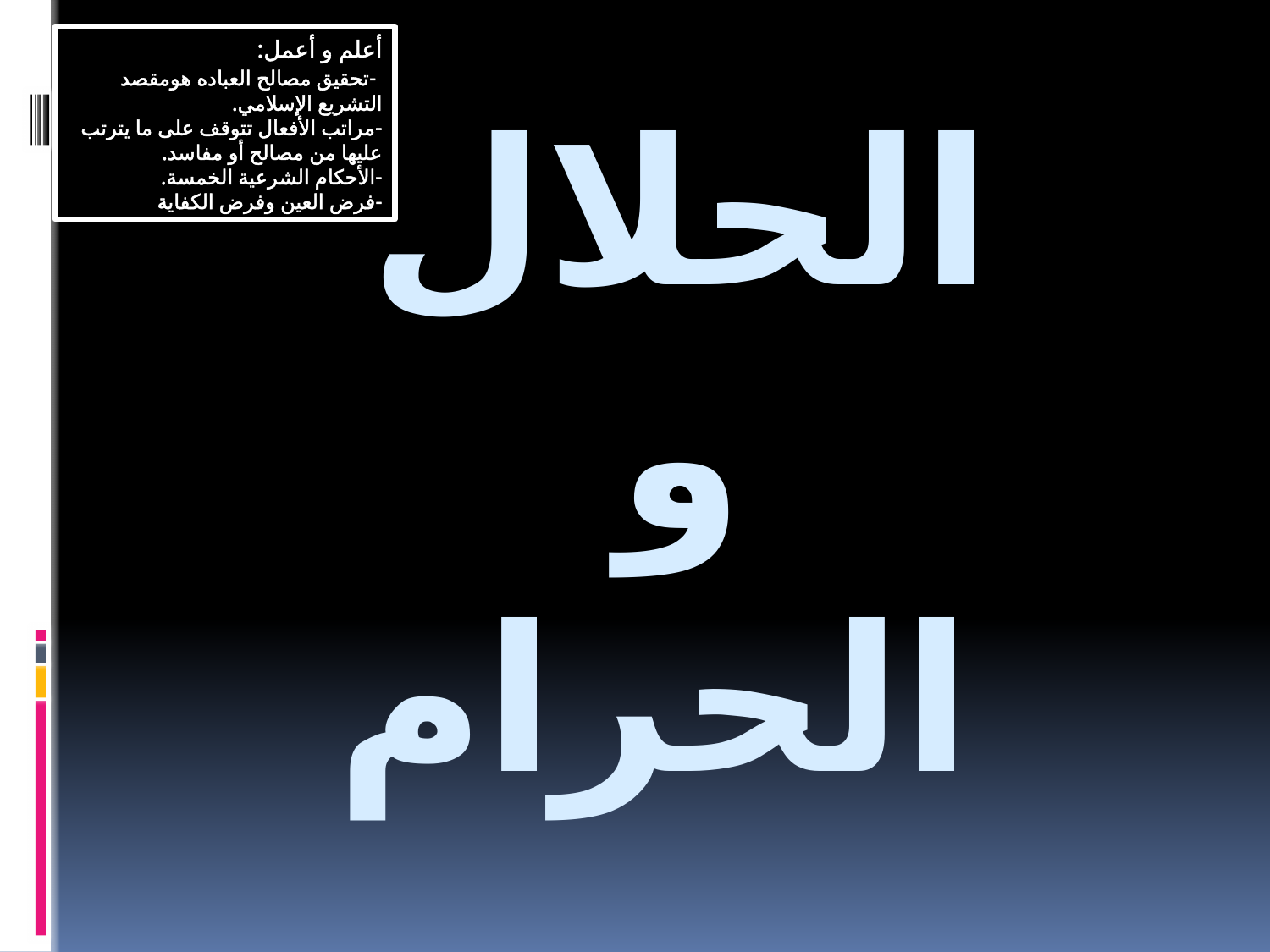

أعلم و أعمل:
 -تحقيق مصالح العباده هومقصد التشريع الإسلامي.
-مراتب الأفعال تتوقف على ما يترتب عليها من مصالح أو مفاسد.
-الأحكام الشرعية الخمسة.
-فرض العين وفرض الكفاية.
# الحلال و الحرام